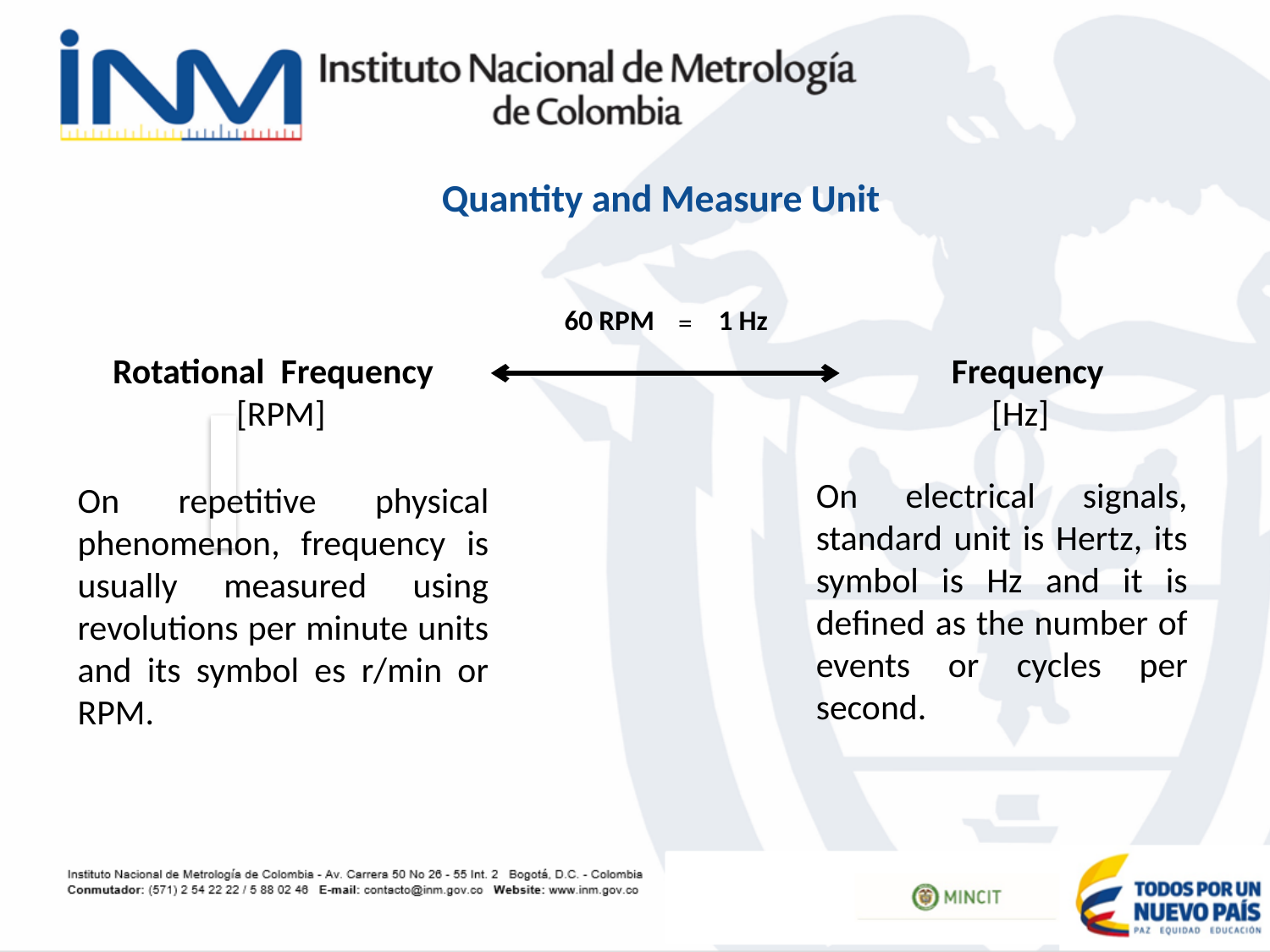

Quantity and Measure Unit

60 RPM

1 Hz

=
Rotational  Frequency
[RPM]
Frequency
     [Hz]

On electrical signals, standard unit is Hertz, its symbol is Hz and it is defined as the number of events or cycles per second.
On repetitive physical phenomenon, frequency is usually measured using revolutions per minute units and its symbol es r/min or RPM.